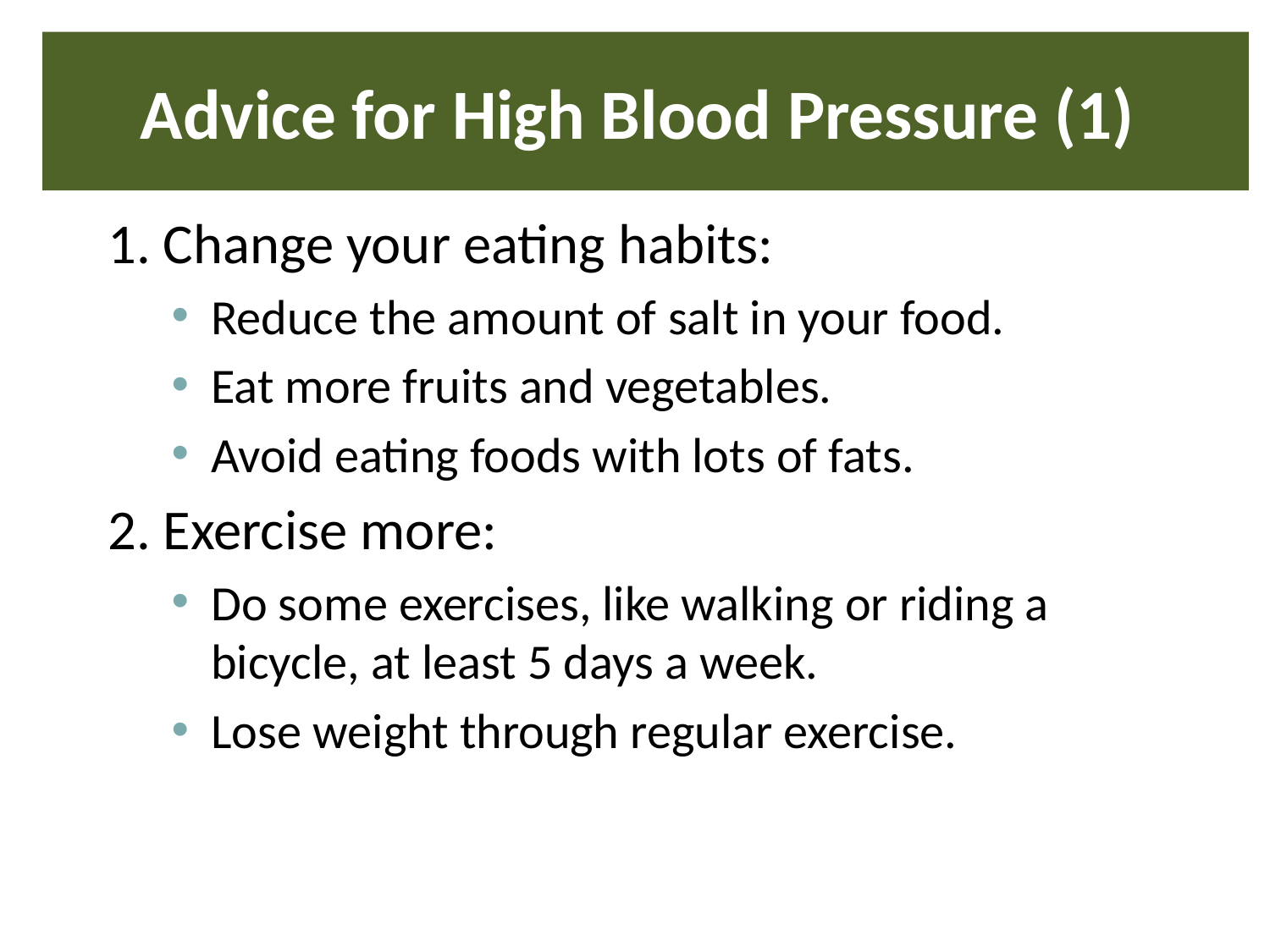

# Advice for High Blood Pressure (1)
1. Change your eating habits:
Reduce the amount of salt in your food.
Eat more fruits and vegetables.
Avoid eating foods with lots of fats.
2. Exercise more:
Do some exercises, like walking or riding a bicycle, at least 5 days a week.
Lose weight through regular exercise.